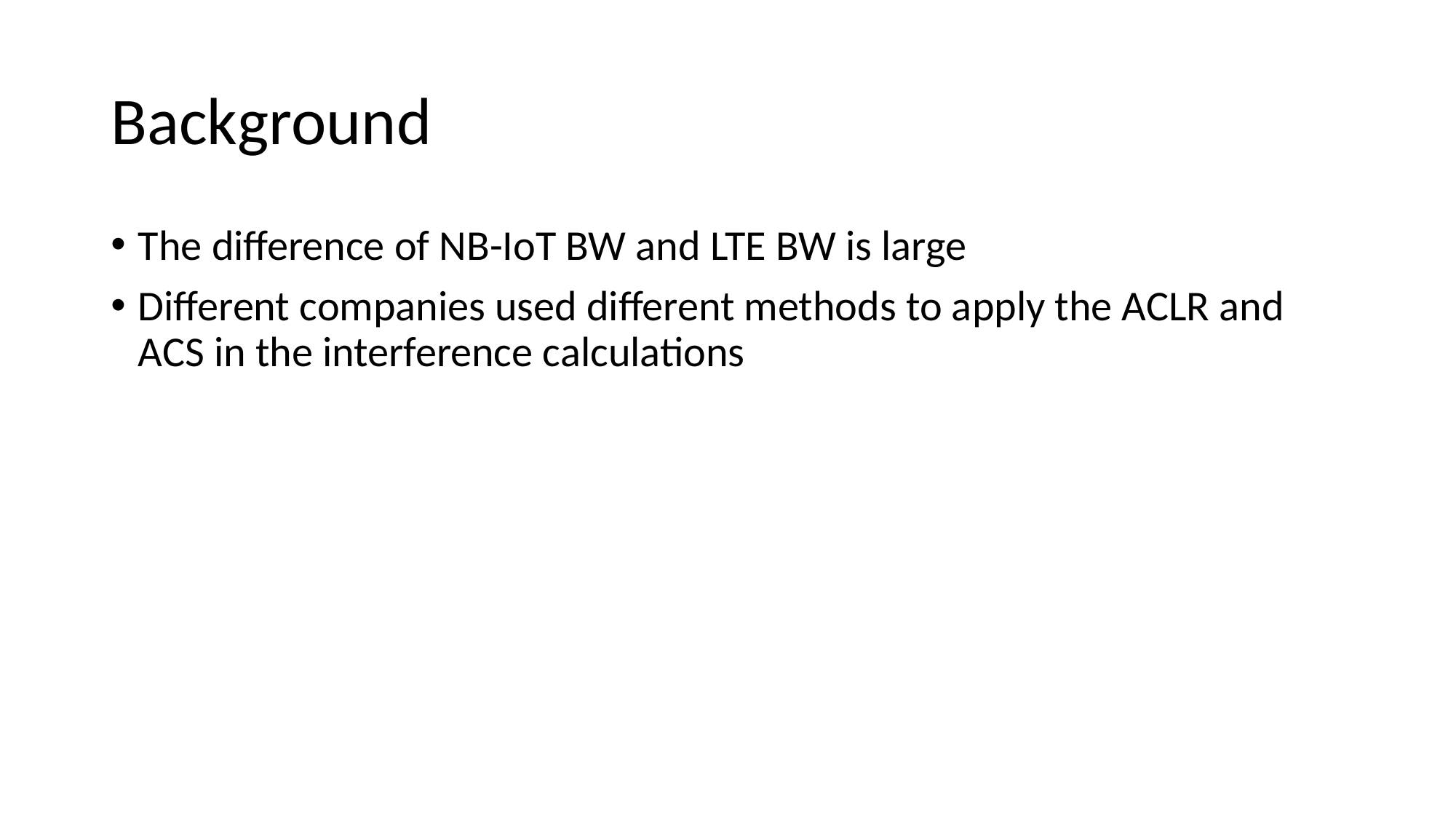

# Background
The difference of NB-IoT BW and LTE BW is large
Different companies used different methods to apply the ACLR and ACS in the interference calculations